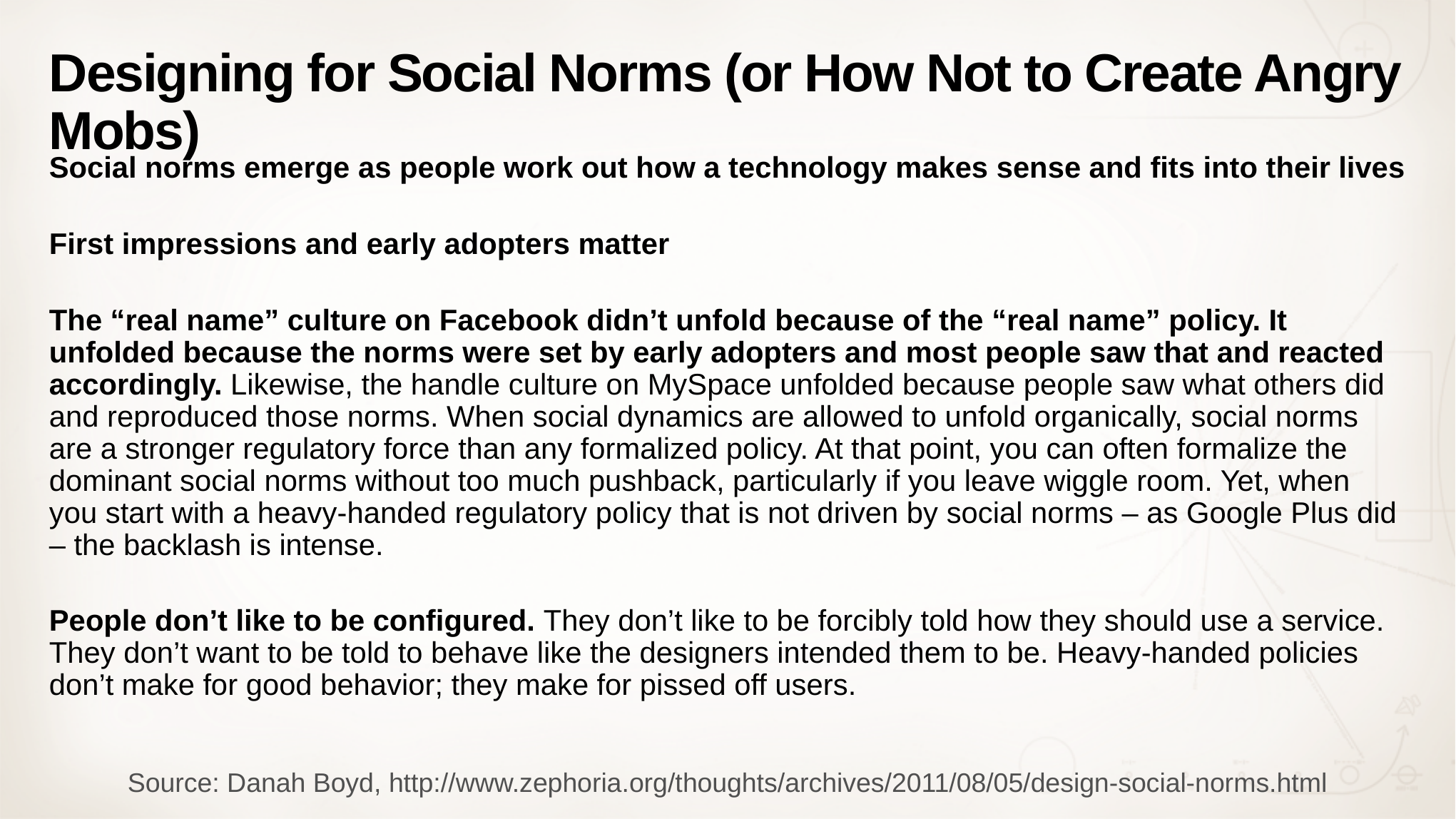

# Designing for Social Norms (or How Not to Create Angry Mobs)
Social norms emerge as people work out how a technology makes sense and fits into their lives

First impressions and early adopters matter

The “real name” culture on Facebook didn’t unfold because of the “real name” policy. It unfolded because the norms were set by early adopters and most people saw that and reacted accordingly. Likewise, the handle culture on MySpace unfolded because people saw what others did and reproduced those norms. When social dynamics are allowed to unfold organically, social norms are a stronger regulatory force than any formalized policy. At that point, you can often formalize the dominant social norms without too much pushback, particularly if you leave wiggle room. Yet, when you start with a heavy-handed regulatory policy that is not driven by social norms – as Google Plus did – the backlash is intense.

People don’t like to be configured. They don’t like to be forcibly told how they should use a service. They don’t want to be told to behave like the designers intended them to be. Heavy-handed policies don’t make for good behavior; they make for pissed off users.
Source: Danah Boyd, http://www.zephoria.org/thoughts/archives/2011/08/05/design-social-norms.html